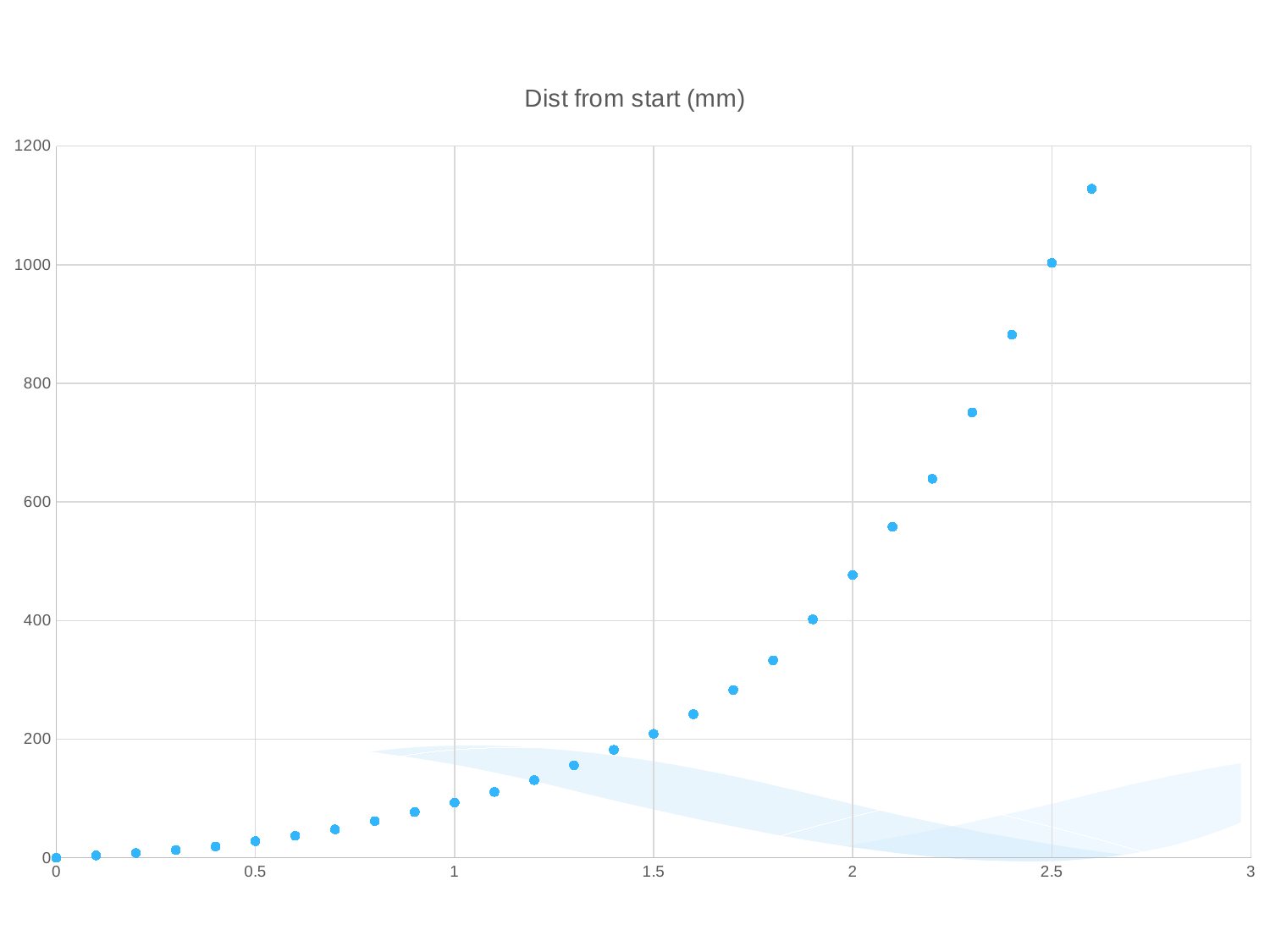

### Chart:

| Category | Dist from start (mm) |
|---|---|